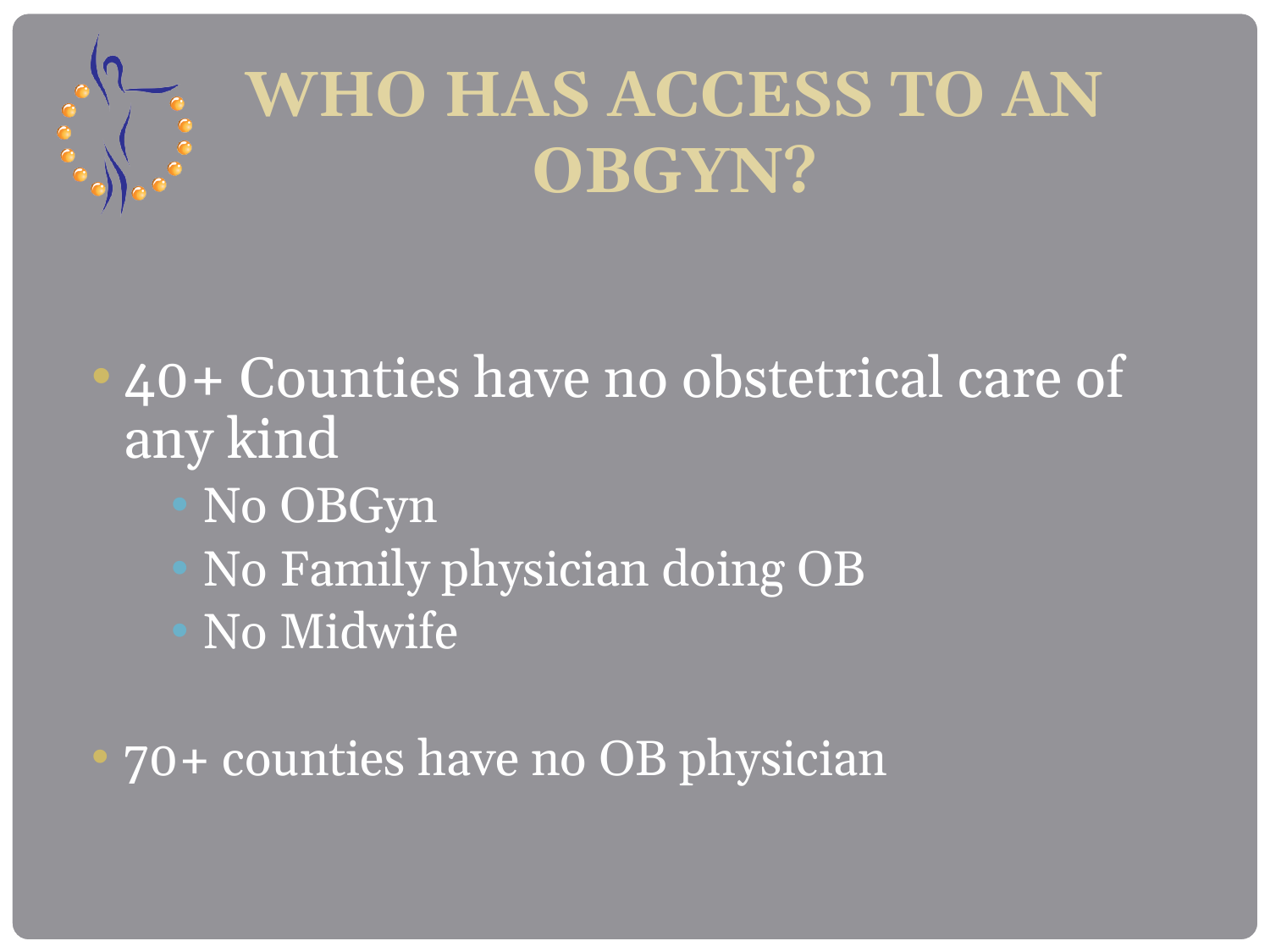

# WHO HAS ACCESS TO AN OBGYN?

40+ Counties have no obstetrical care of any kind
No OBGyn
No Family physician doing OB
No Midwife

70+ counties have no OB physician